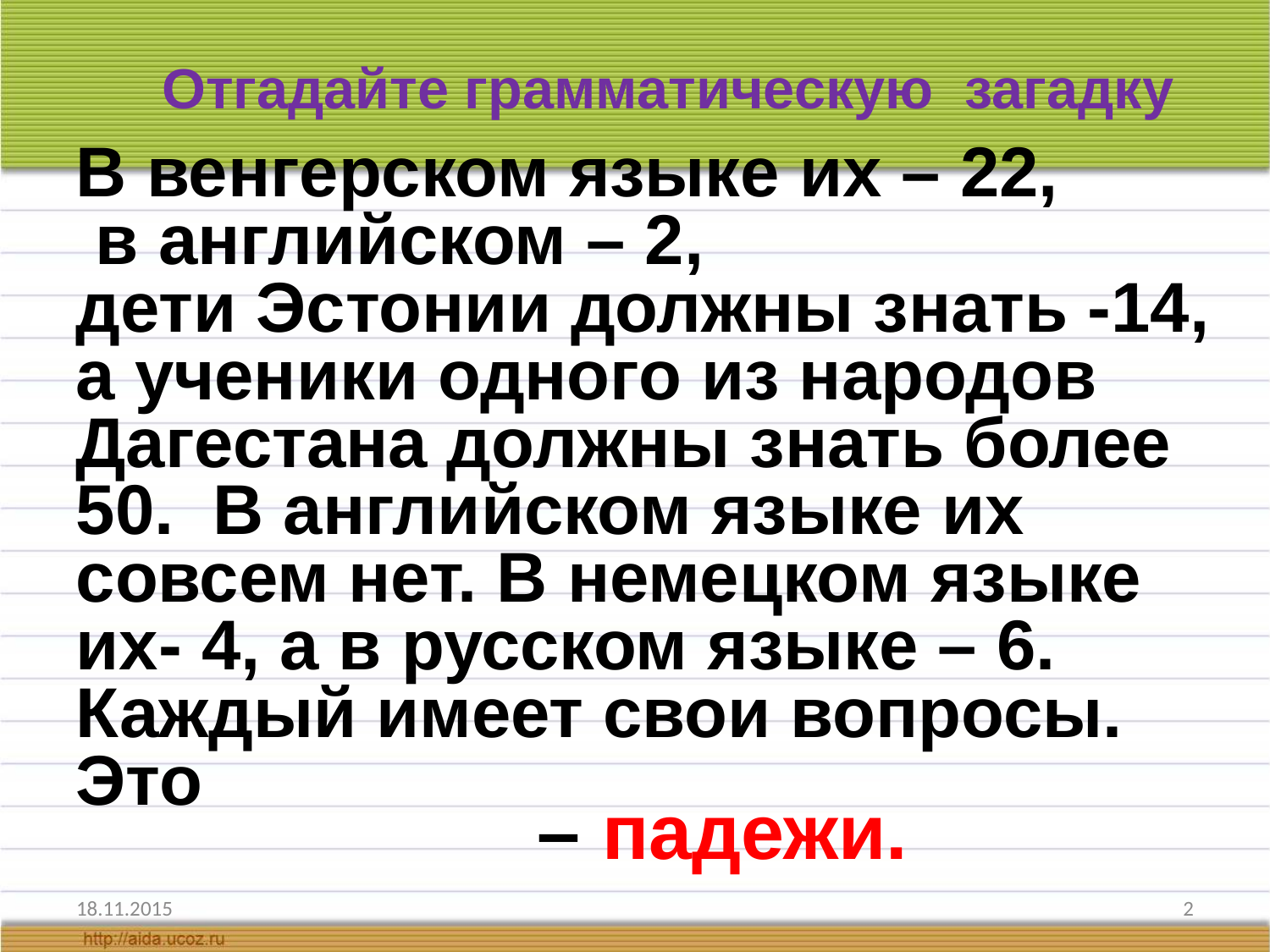

Отгадайте грамматическую  загадку
В венгерском языке их – 22,
 в английском – 2,
дети Эстонии должны знать -14, а ученики одного из народов Дагестана должны знать более 50.  В английском языке их совсем нет. В немецком языке их- 4, а в русском языке – 6. Каждый имеет свои вопросы. Это
– падежи.
18.11.2015
2